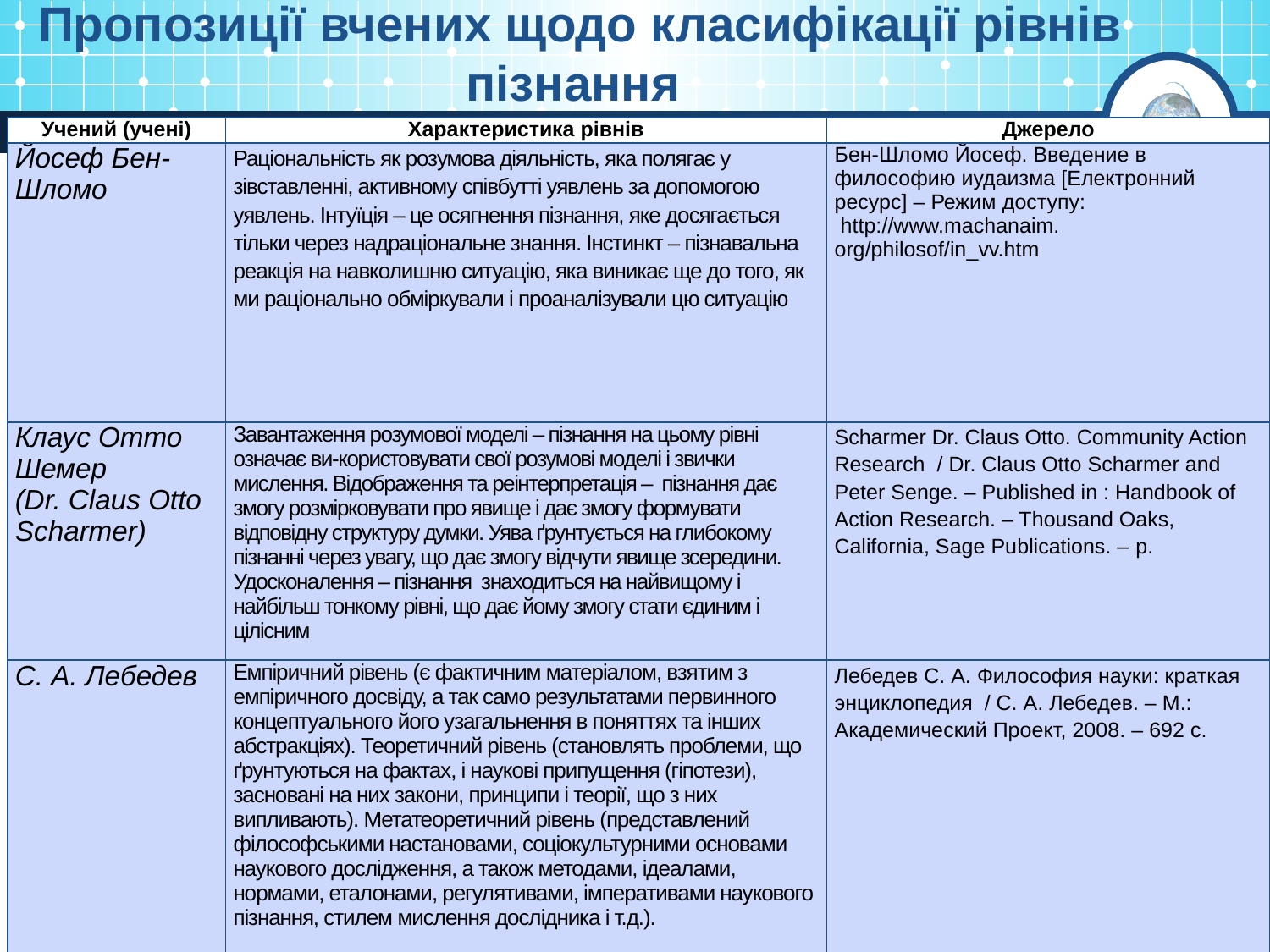

Пропозиції вчених щодо класифікації рівнів пізнання
| Учений (учені) | Характеристика рівнів | Джерело |
| --- | --- | --- |
| Йосеф Бен-Шломо | Раціональність як розумова діяльність, яка полягає у зівставленні, активному співбутті уявлень за допомогою уявлень. Інтуїція – це осягнення пізнання, яке досягається тільки через надраціональне знання. Інстинкт – пізнавальна реакція на навколишню ситуацію, яка виникає ще до того, як ми раціонально обміркували і проаналізували цю ситуацію | Бен-Шломо Йосеф. Введение в философию иудаизма [Електронний ресурс] – Режим доступу:  http://www.machanaim. org/philosof/in\_vv.htm |
| Клаус Отто Шемер (Dr. Claus Otto Scharmer) | Завантаження розумової моделі – пізнання на цьому рівні означає ви-користовувати свої розумові моделі і звички мислення. Відображення та реінтерпретація – пізнання дає змогу розмірковувати про явище і дає змогу формувати відповідну структуру думки. Уява ґрунтується на глибокому пізнанні через увагу, що дає змогу відчути явище зсередини. Удосконалення – пізнання знаходиться на найвищому і найбільш тонкому рівні, що дає йому змогу стати єдиним і цілісним | Scharmer Dr. Claus Otto. Community Action Research / Dr. Claus Otto Scharmer and Peter Senge. – Published in : Handbook of Action Research. – Thousand Oaks, California, Sage Publications. – p. |
| С. А. Лебедев | Емпіричний рівень (є фактичним матеріалом, взятим з емпіричного досвіду, а так само результатами первинного концептуального його узагальнення в поняттях та інших абстракціях). Теоретичний рівень (становлять проблеми, що ґрунтуються на фактах, і наукові припущення (гіпотези), засновані на них закони, принципи і теорії, що з них випливають). Метатеоретичний рівень (представлений філософськими настановами, соціокультурними основами наукового дослідження, а також методами, ідеалами, нормами, еталонами, регулятивами, імперативами наукового пізнання, стилем мислення дослідника і т.д.). | Лебедев С. А. Философия науки: краткая энциклопедия / С. А. Лебедев. – М.: Академический Проект, 2008. – 692 с. |